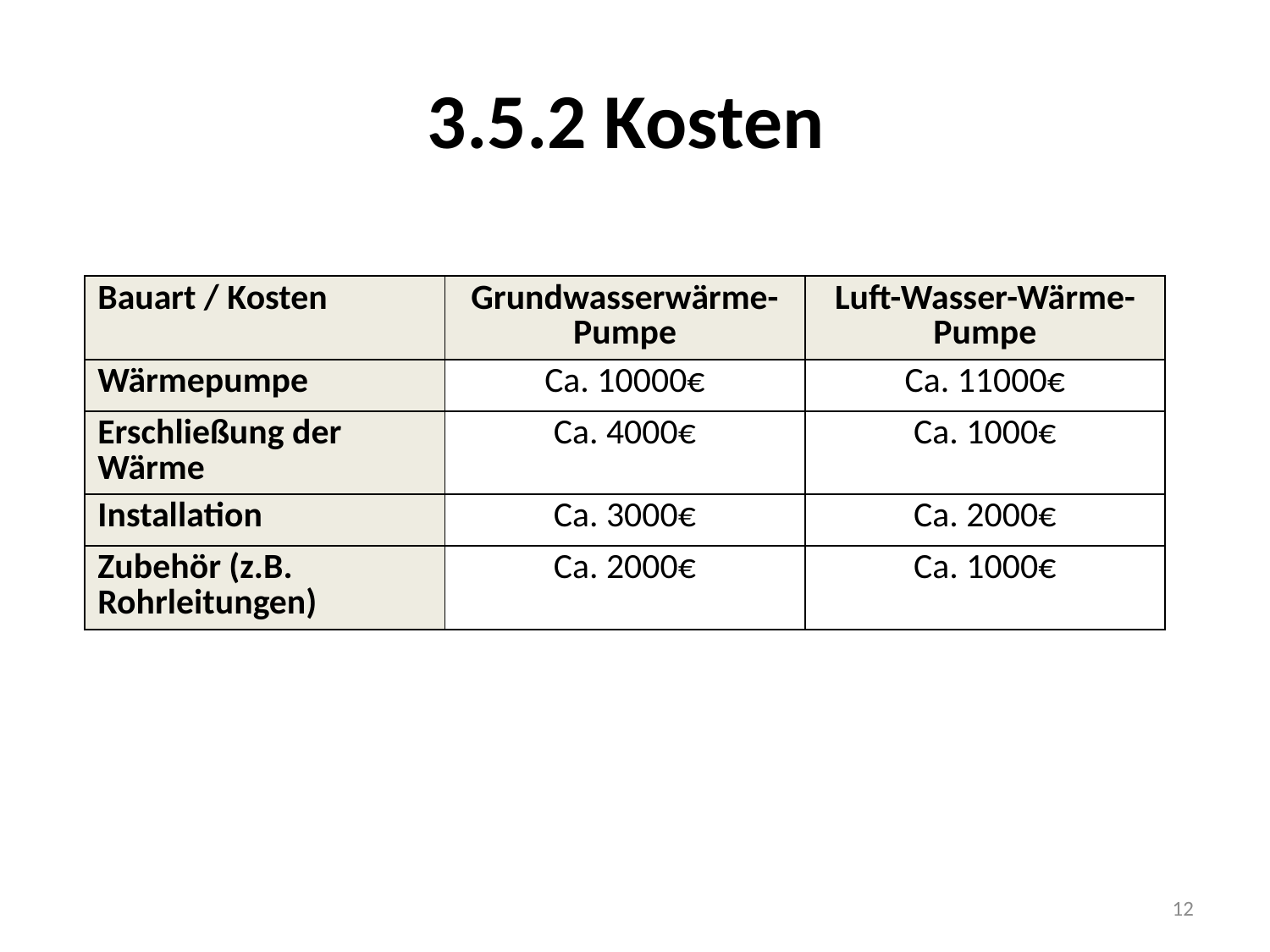

# 3.5.2 Kosten
| Bauart / Kosten | Grundwasserwärme-Pumpe | Luft-Wasser-Wärme-Pumpe |
| --- | --- | --- |
| Wärmepumpe | Ca. 10000€ | Ca. 11000€ |
| Erschließung der Wärme | Ca. 4000€ | Ca. 1000€ |
| Installation | Ca. 3000€ | Ca. 2000€ |
| Zubehör (z.B. Rohrleitungen) | Ca. 2000€ | Ca. 1000€ |
12